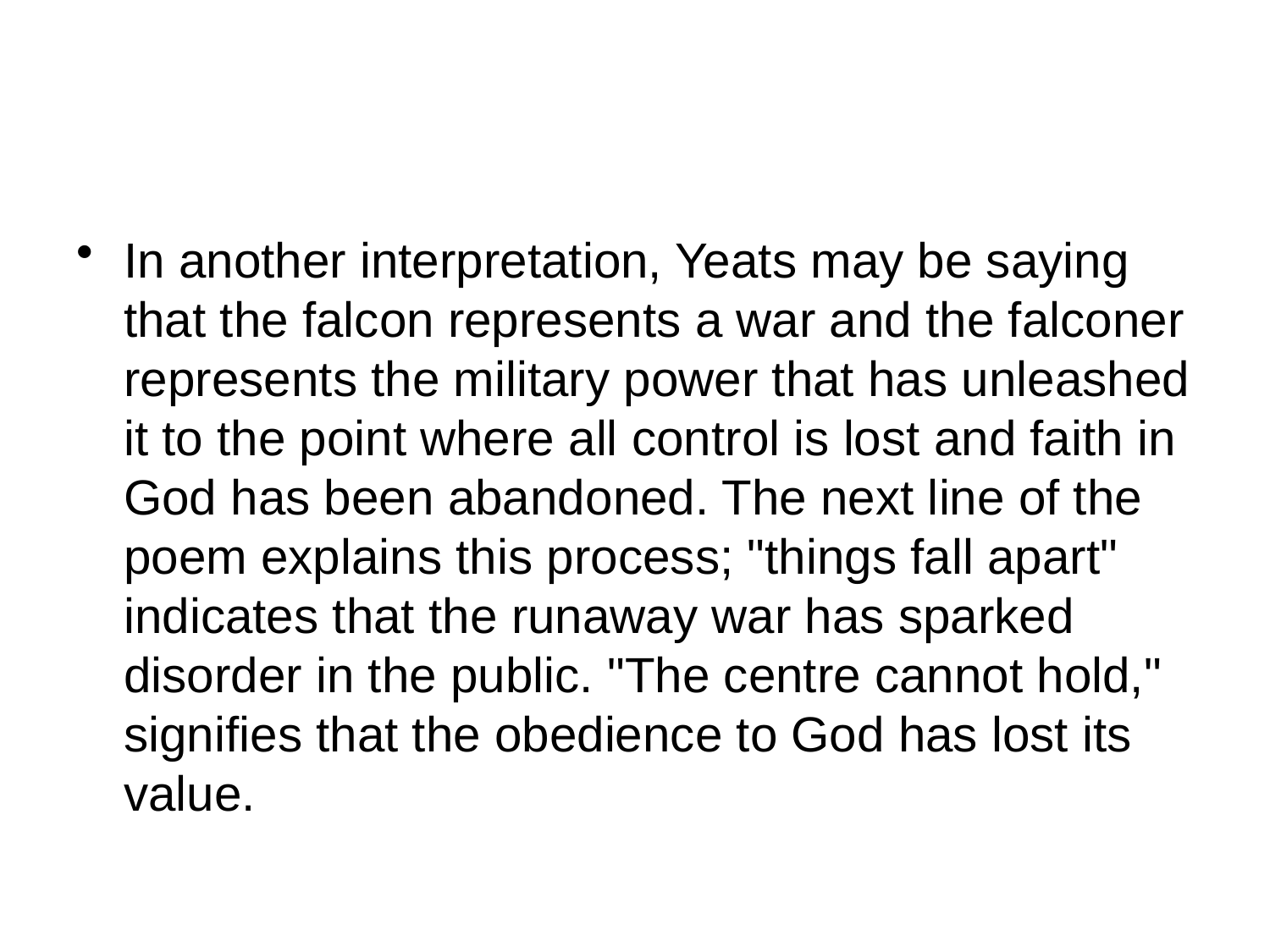

#
In another interpretation, Yeats may be saying that the falcon represents a war and the falconer represents the military power that has unleashed it to the point where all control is lost and faith in God has been abandoned. The next line of the poem explains this process; "things fall apart" indicates that the runaway war has sparked disorder in the public. "The centre cannot hold," signifies that the obedience to God has lost its value.